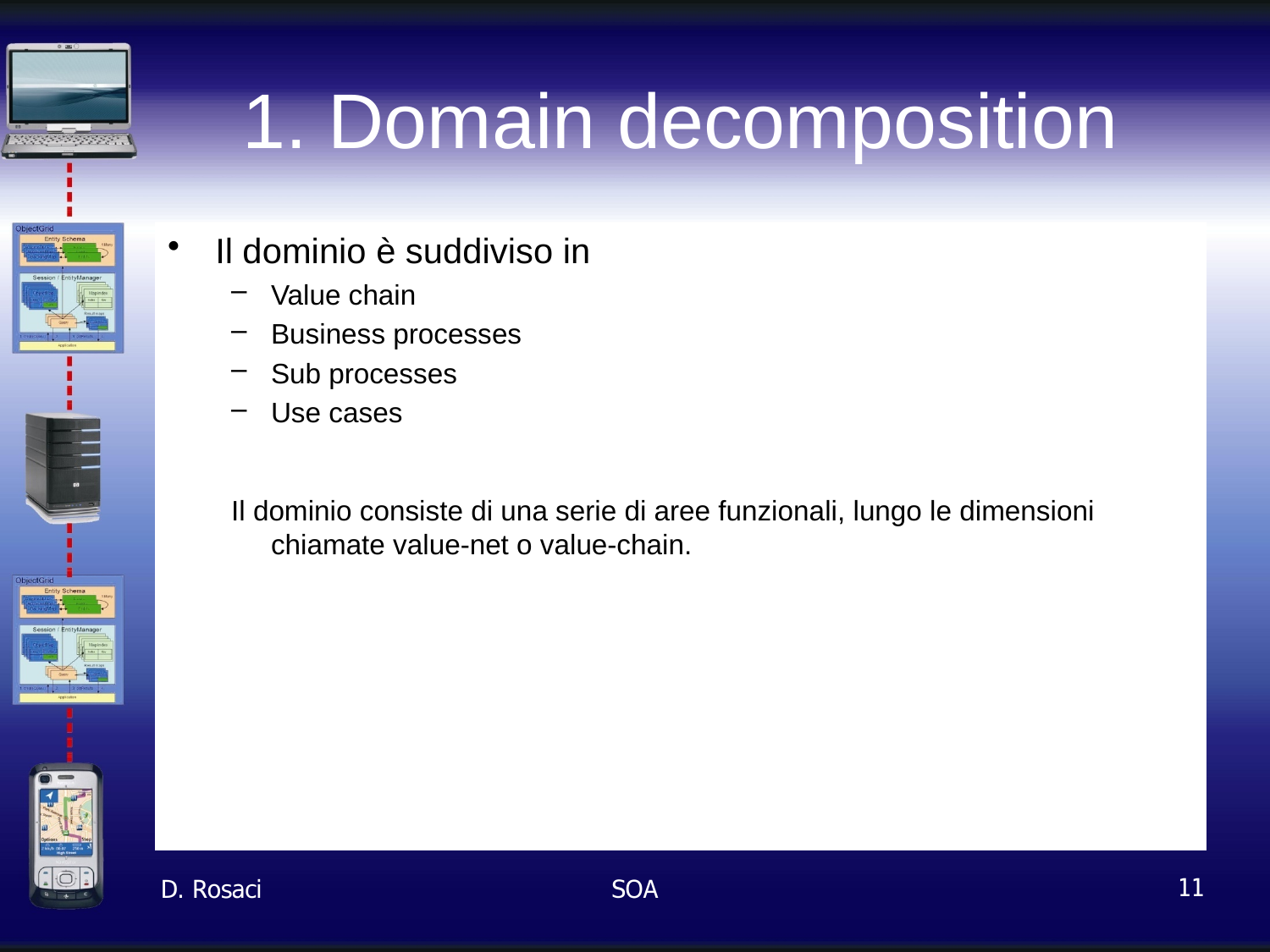

# 1. Domain decomposition
Il dominio è suddiviso in
Value chain
Business processes
Sub processes
Use cases

Il dominio consiste di una serie di aree funzionali, lungo le dimensioni chiamate value-net o value-chain.

D. Rosaci
SOA